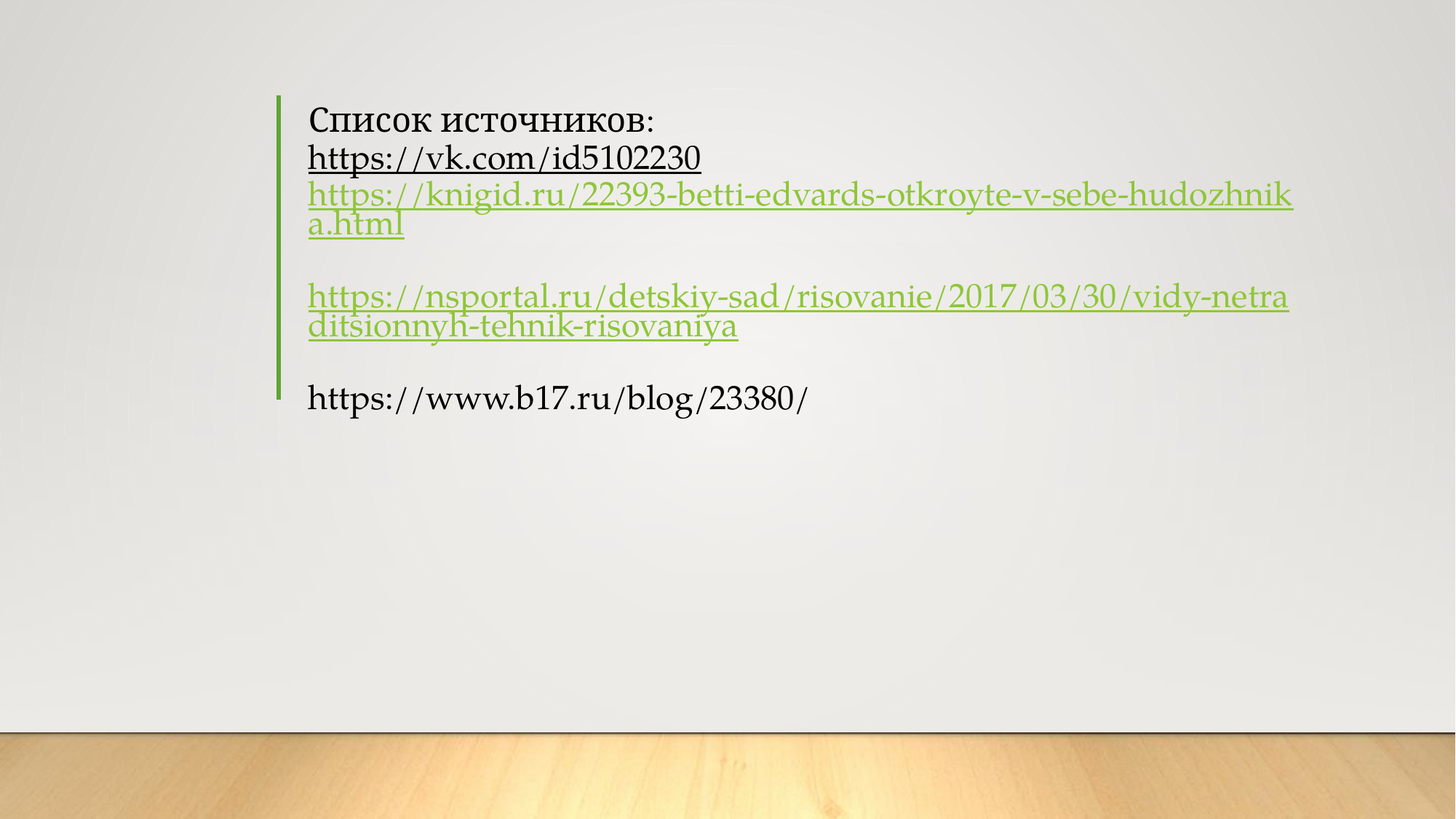

# Список источников: https://vk.com/id5102230 https://knigid.ru/22393-betti-edvards-otkroyte-v-sebe-hudozhnika.html https://nsportal.ru/detskiy-sad/risovanie/2017/03/30/vidy-netraditsionnyh-tehnik-risovaniya https://www.b17.ru/blog/23380/